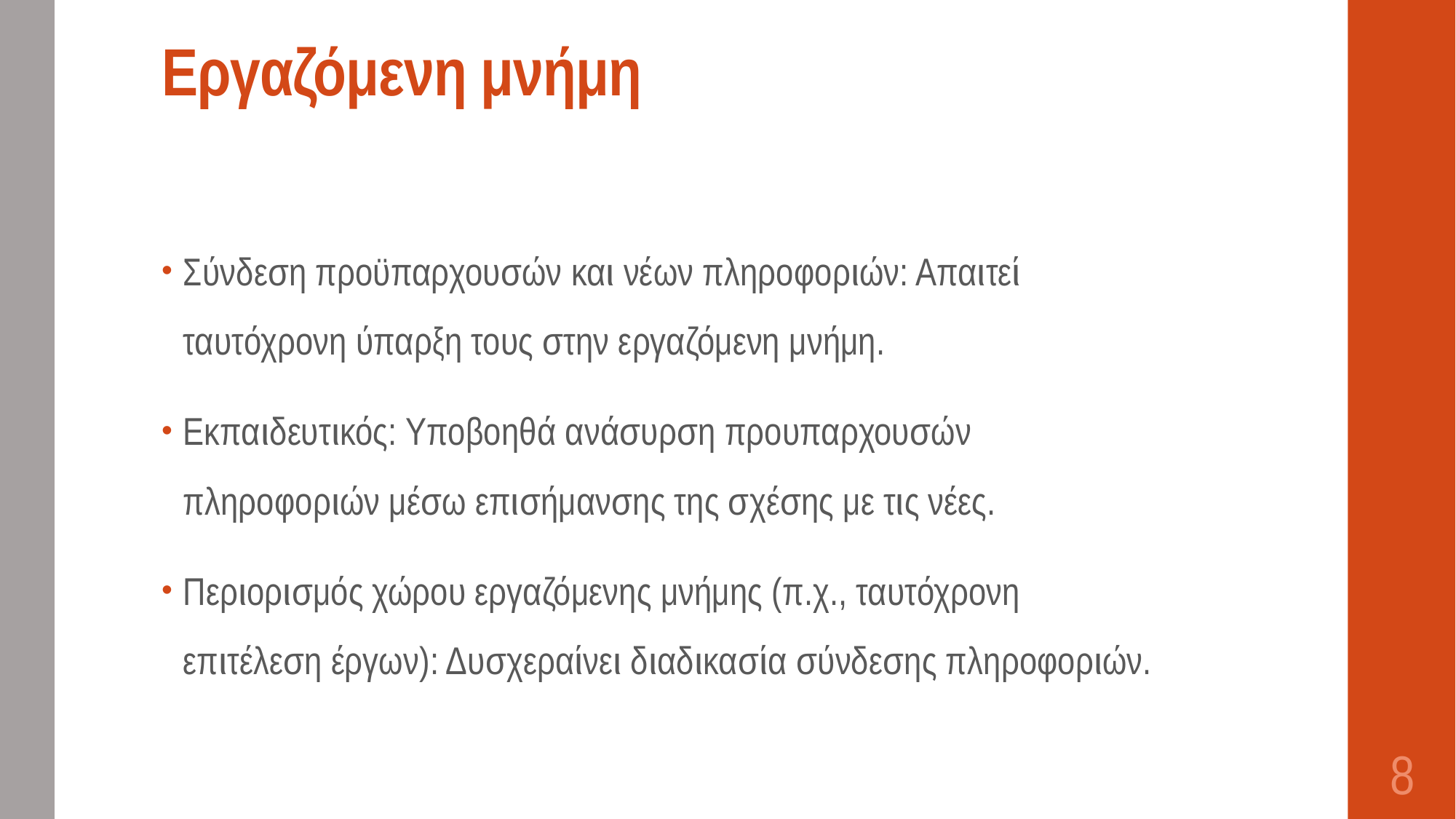

# Εργαζόμενη μνήμη
Σύνδεση προϋπαρχουσών και νέων πληροφοριών: Απαιτεί ταυτόχρονη ύπαρξη τους στην εργαζόμενη μνήμη.
Εκπαιδευτικός: Υποβοηθά ανάσυρση προυπαρχουσών πληροφοριών μέσω επισήμανσης της σχέσης με τις νέες.
Περιορισμός χώρου εργαζόμενης μνήμης (π.χ., ταυτόχρονη επιτέλεση έργων): Δυσχεραίνει διαδικασία σύνδεσης πληροφοριών.
8